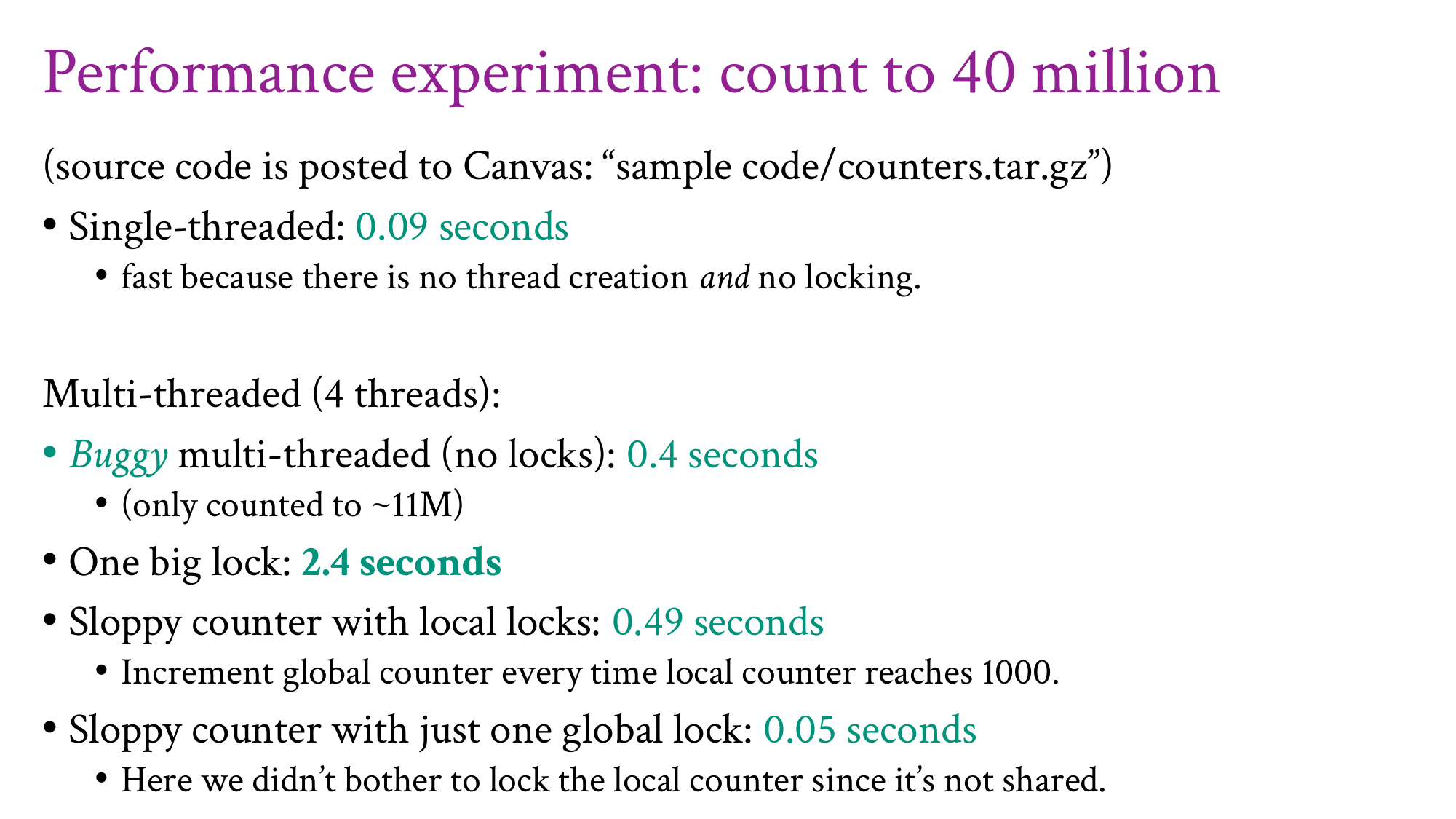

# Performance experiment: count to 40 million
(source code is posted to Canvas: “sample code/counters.tar.gz”)
Single-threaded: 0.09 seconds
fast because there is no thread creation and no locking.

Multi-threaded (4 threads):
Buggy multi-threaded (no locks): 0.4 seconds
(only counted to ~11M)
One big lock: 2.4 seconds
Sloppy counter with local locks: 0.49 seconds
Increment global counter every time local counter reaches 1000.
Sloppy counter with just one global lock: 0.05 seconds
Here we didn’t bother to lock the local counter since it’s not shared.